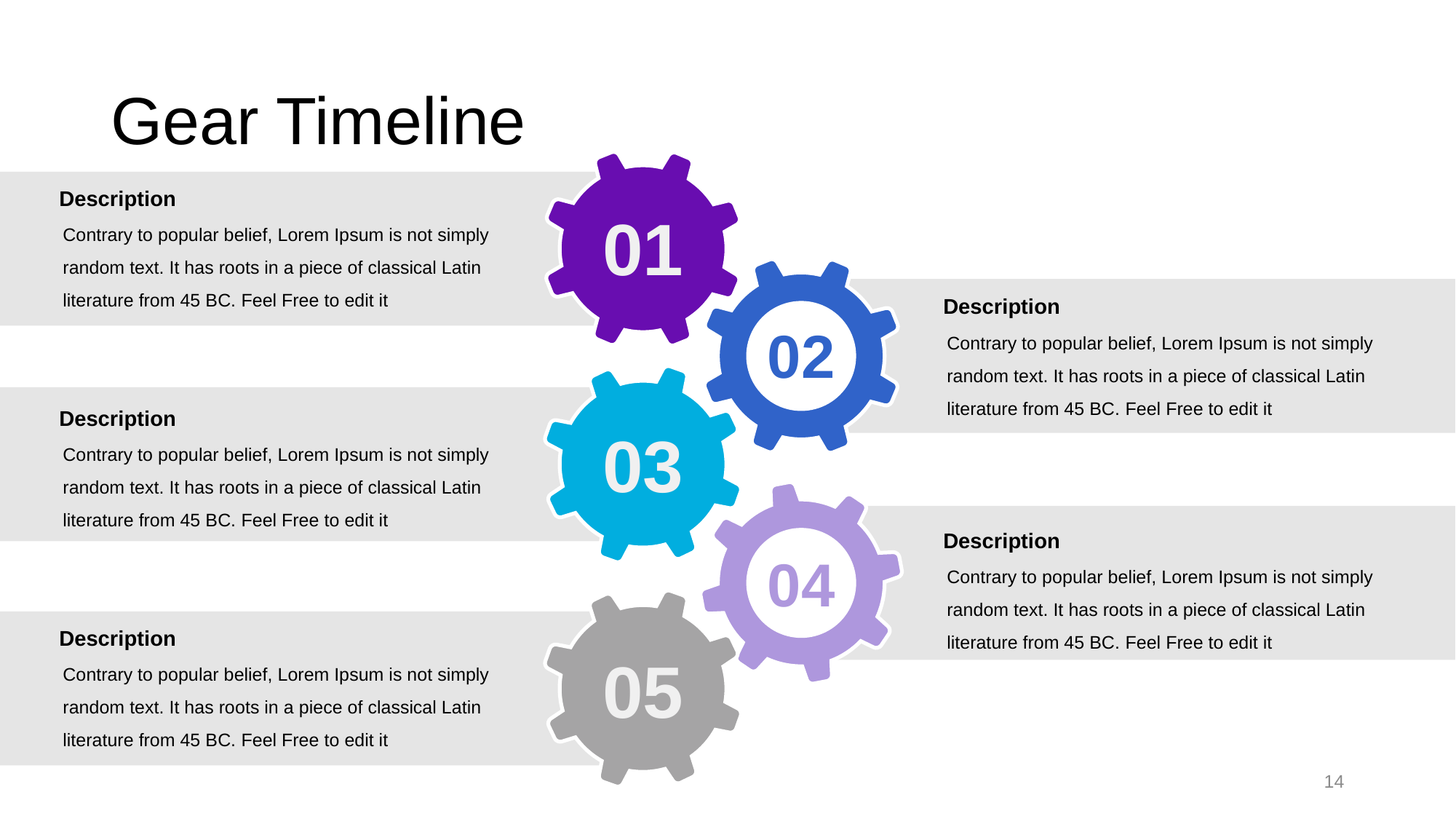

# Gear Timeline

Description
01
Contrary to popular belief, Lorem Ipsum is not simply random text. It has roots in a piece of classical Latin literature from 45 BC. Feel Free to edit it

Description
02
Contrary to popular belief, Lorem Ipsum is not simply random text. It has roots in a piece of classical Latin literature from 45 BC. Feel Free to edit it

Description
03
Contrary to popular belief, Lorem Ipsum is not simply random text. It has roots in a piece of classical Latin literature from 45 BC. Feel Free to edit it

Description
04
Contrary to popular belief, Lorem Ipsum is not simply random text. It has roots in a piece of classical Latin literature from 45 BC. Feel Free to edit it

Description
05
Contrary to popular belief, Lorem Ipsum is not simply random text. It has roots in a piece of classical Latin literature from 45 BC. Feel Free to edit it
14